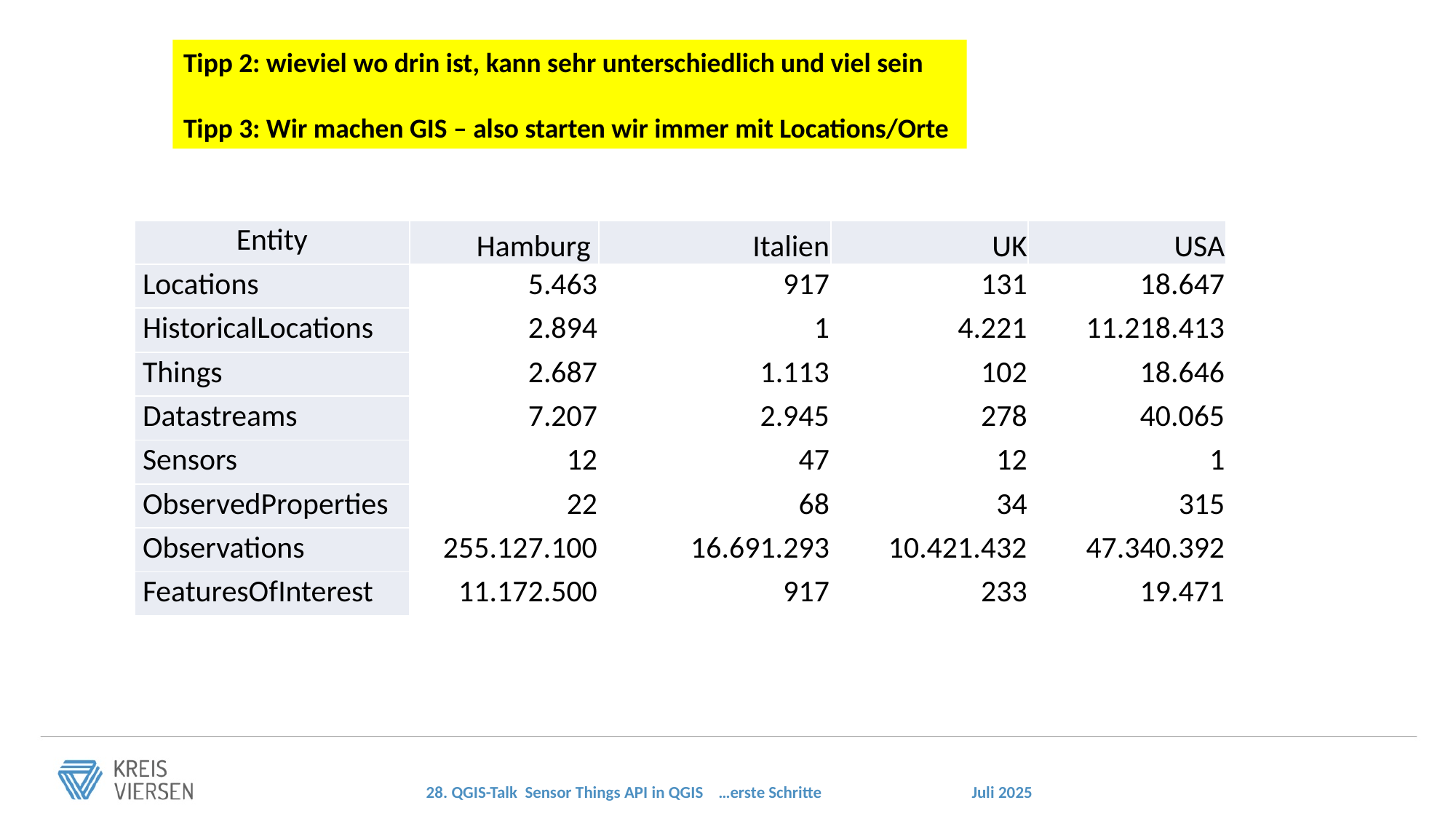

Tipp 2: wieviel wo drin ist, kann sehr unterschiedlich und viel sein

Tipp 3: Wir machen GIS – also starten wir immer mit Locations/Orte
| Entity | Hamburg | Italien | UK | USA |
| --- | --- | --- | --- | --- |
| Locations | 5.463 | 917 | 131 | 18.647 |
| HistoricalLocations | 2.894 | 1 | 4.221 | 11.218.413 |
| Things | 2.687 | 1.113 | 102 | 18.646 |
| Datastreams | 7.207 | 2.945 | 278 | 40.065 |
| Sensors | 12 | 47 | 12 | 1 |
| ObservedProperties | 22 | 68 | 34 | 315 |
| Observations | 255.127.100 | 16.691.293 | 10.421.432 | 47.340.392 |
| FeaturesOfInterest | 11.172.500 | 917 | 233 | 19.471 |
28. QGIS-Talk  Sensor Things API in QGIS    …erste Schritte		Juli 2025